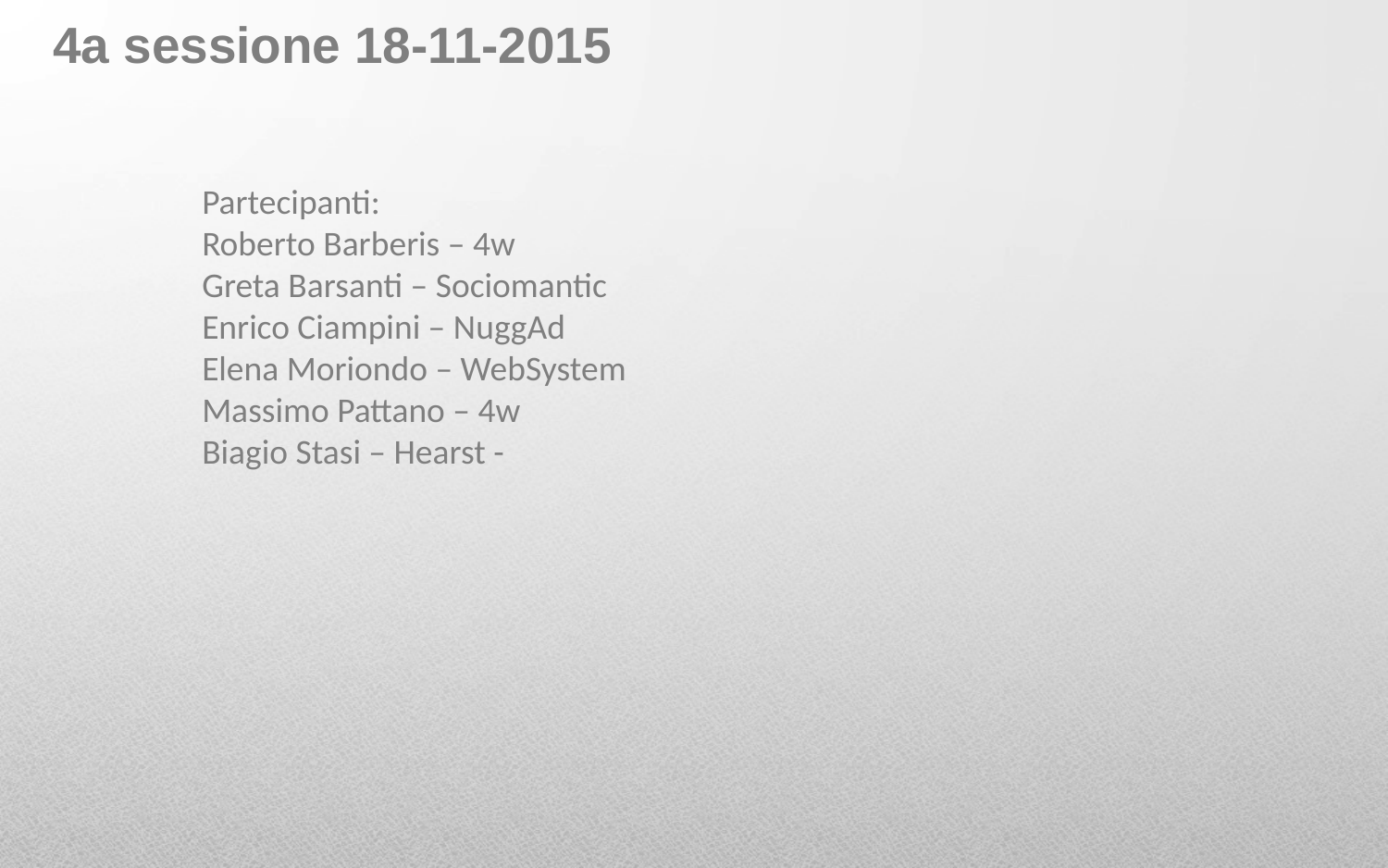

# 4a sessione 18-11-2015
Partecipanti:
Roberto Barberis – 4w
Greta Barsanti – Sociomantic
Enrico Ciampini – NuggAd
Elena Moriondo – WebSystem
Massimo Pattano – 4w
Biagio Stasi – Hearst -